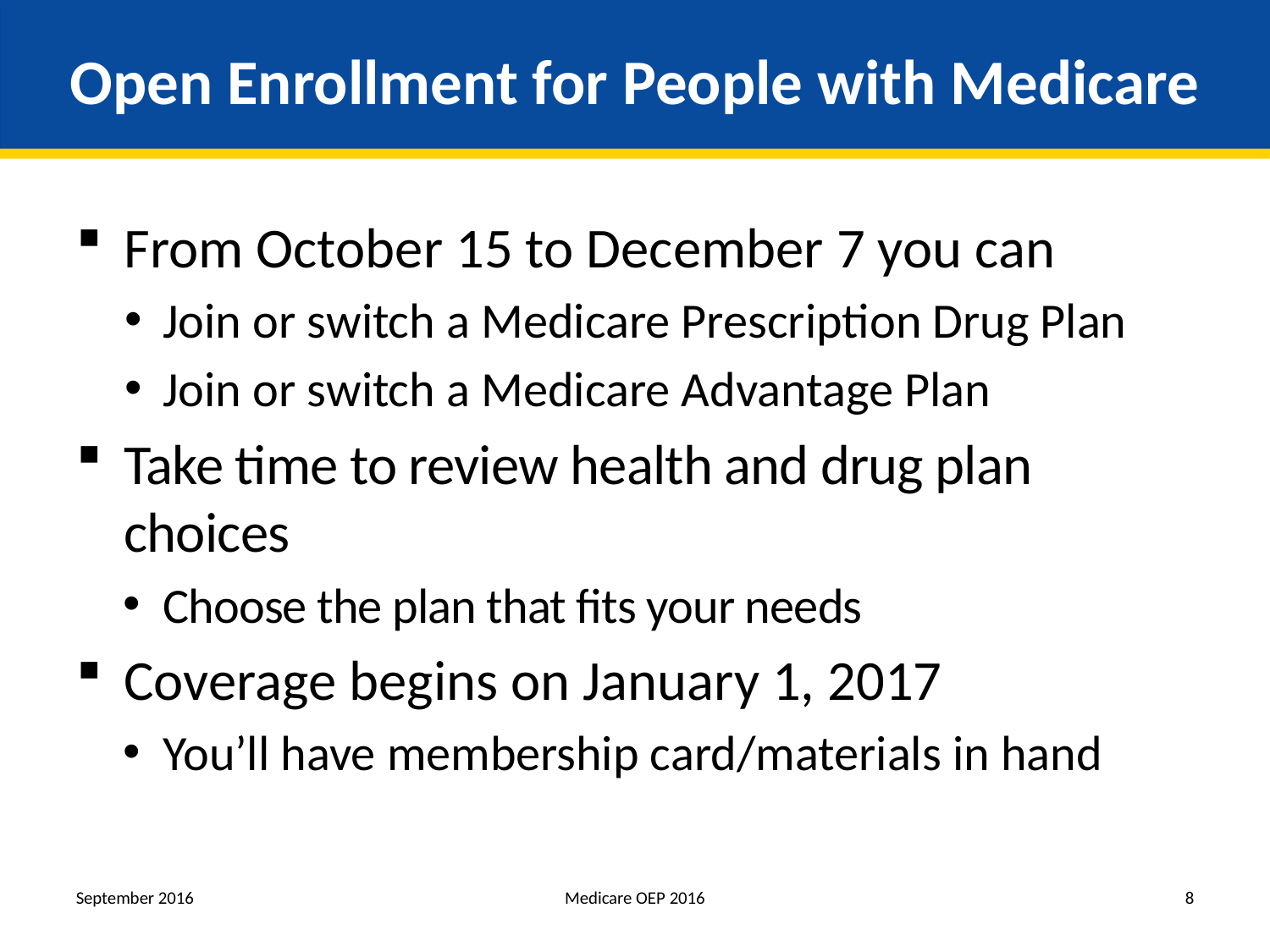

# Open Enrollment for People with Medicare
From October 15 to December 7 you can
Join or switch a Medicare Prescription Drug Plan
Join or switch a Medicare Advantage Plan
Take time to review health and drug plan choices
Choose the plan that fits your needs
Coverage begins on January 1, 2017
You’ll have membership card/materials in hand

September 2016
Medicare OEP 2016
8